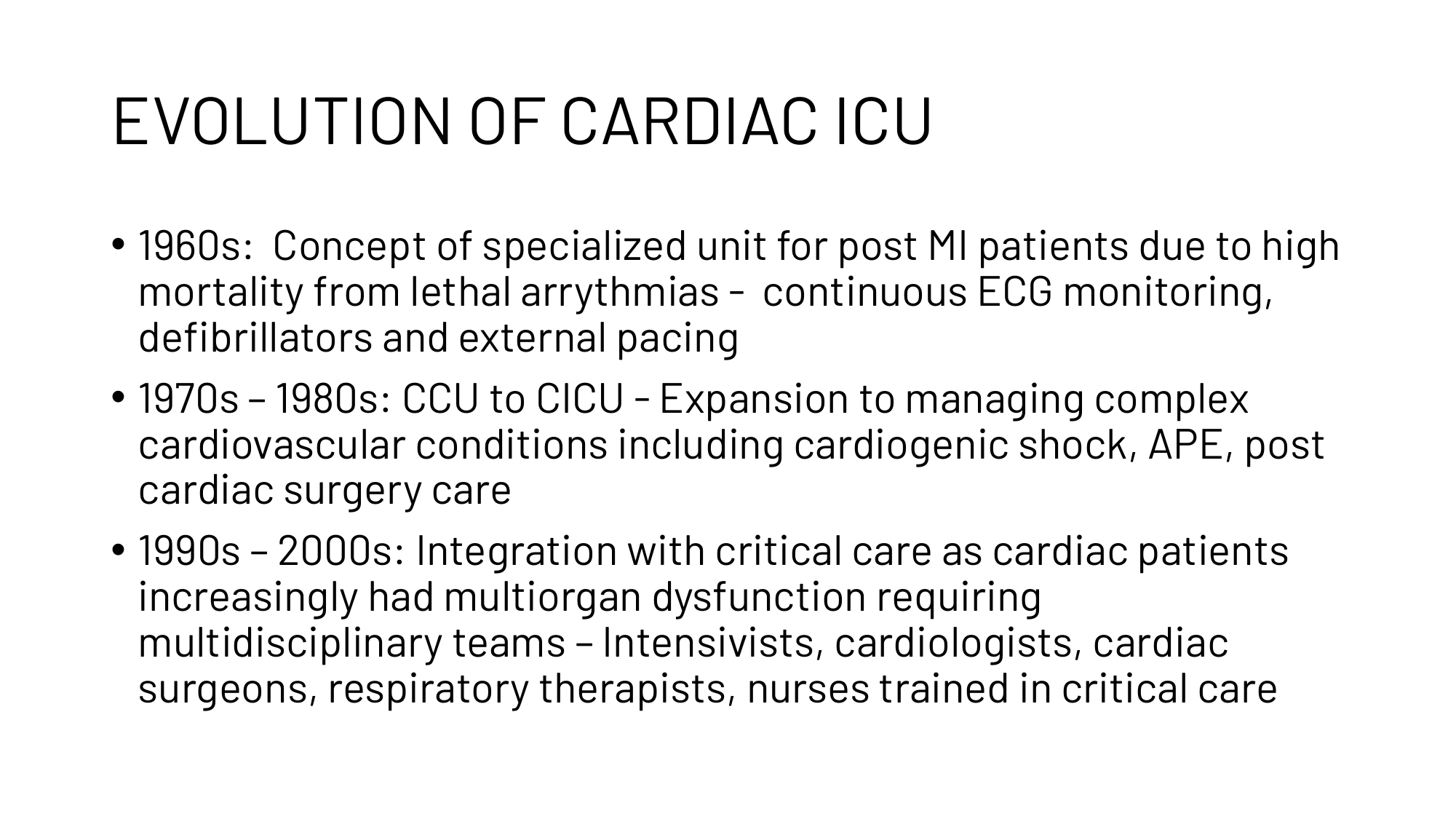

# EVOLUTION OF CARDIAC ICU
1960s:  Concept of specialized unit for post MI patients due to high mortality from lethal arrythmias -  continuous ECG monitoring, defibrillators and external pacing
1970s – 1980s: CCU to CICU - Expansion to managing complex cardiovascular conditions including cardiogenic shock, APE, post cardiac surgery care
1990s – 2000s: Integration with critical care as cardiac patients increasingly had multiorgan dysfunction requiring multidisciplinary teams – Intensivists, cardiologists, cardiac surgeons, respiratory therapists, nurses trained in critical care